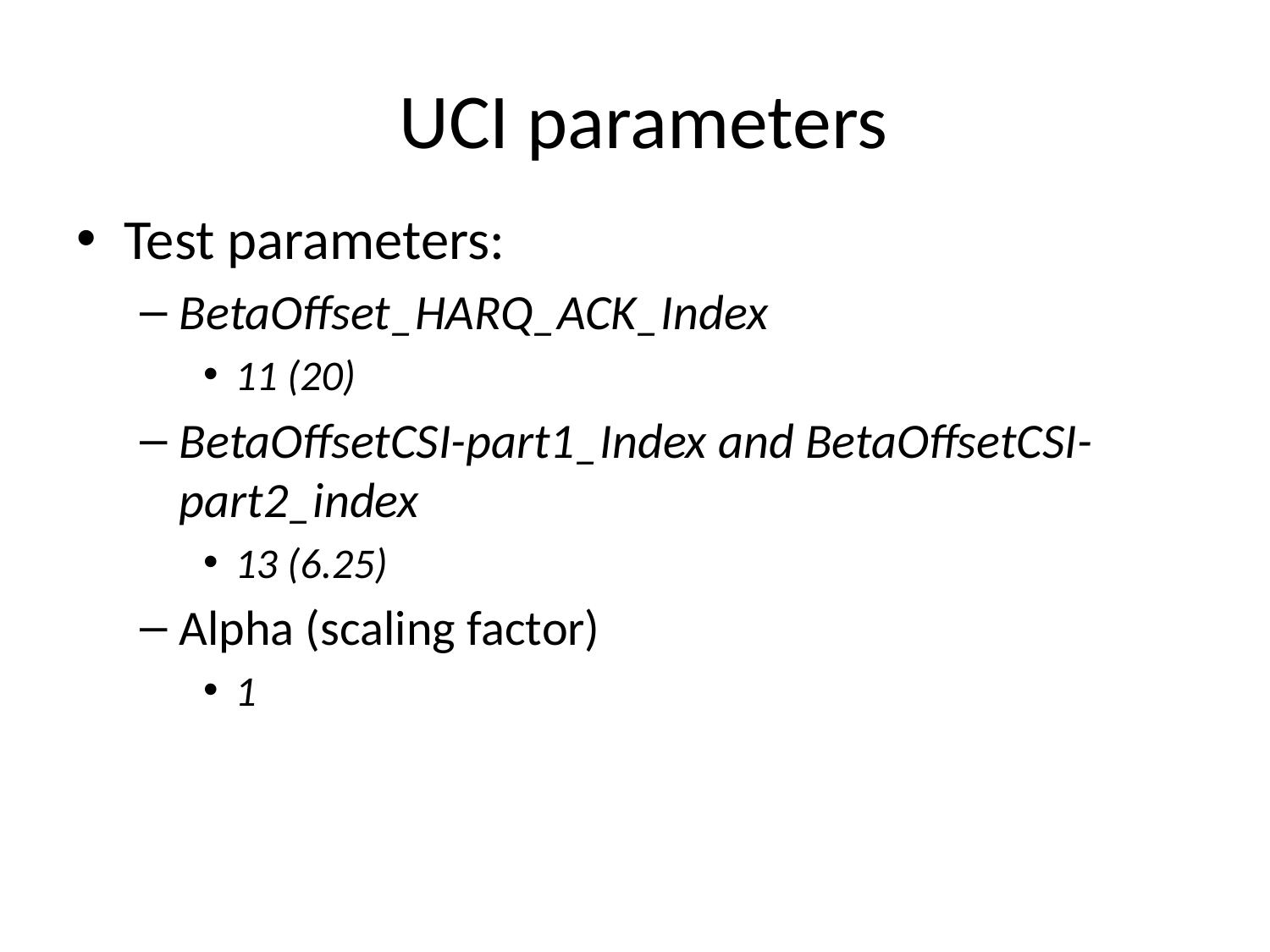

# UCI parameters
Test parameters:
BetaOffset_HARQ_ACK_Index
11 (20)
BetaOffsetCSI-part1_Index and BetaOffsetCSI-part2_index
13 (6.25)
Alpha (scaling factor)
1